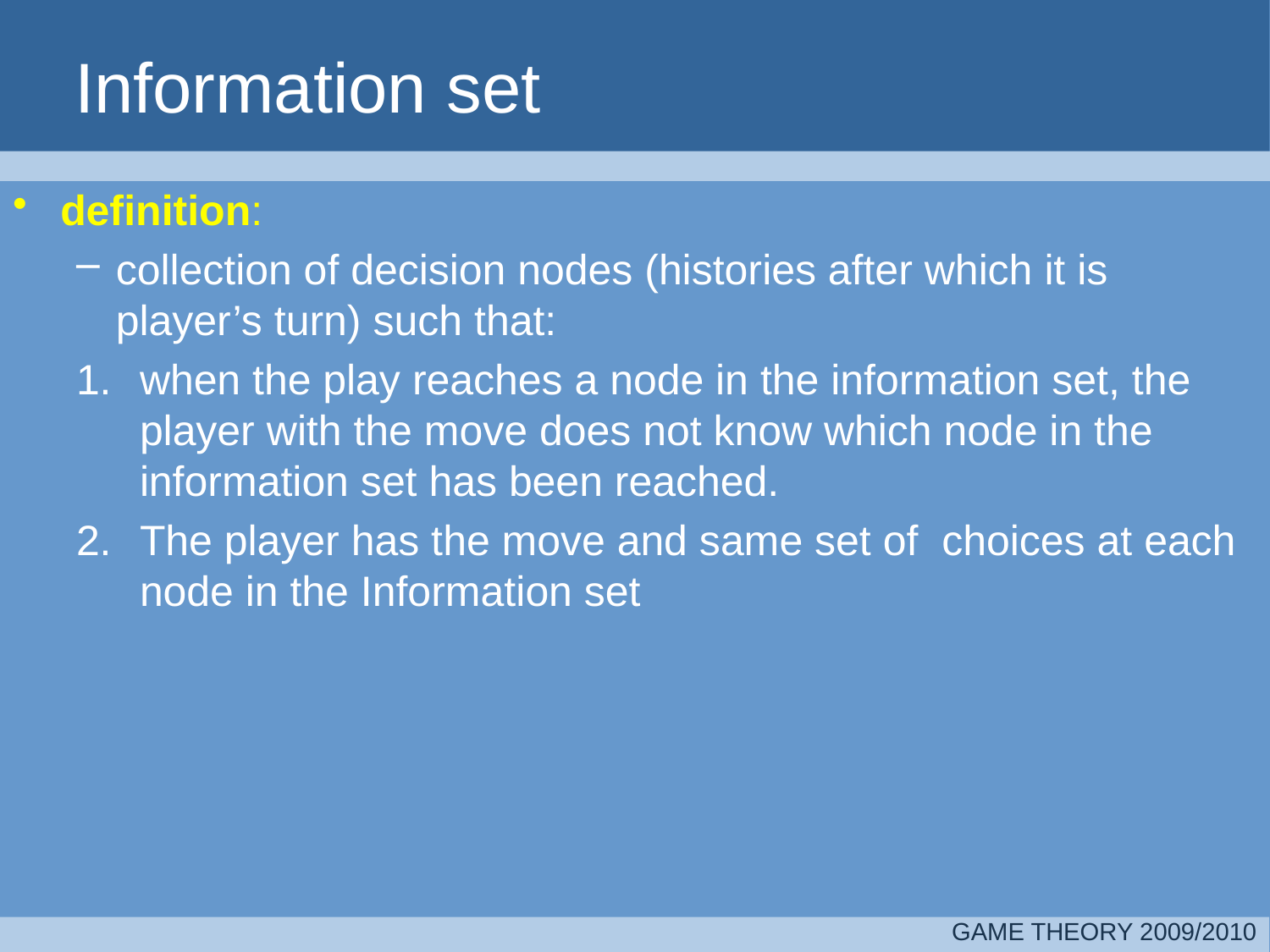

Information set
definition:
collection of decision nodes (histories after which it is player’s turn) such that:
when the play reaches a node in the information set, the player with the move does not know which node in the information set has been reached.
The player has the move and same set of  choices at each node in the Information set
GAME THEORY 2009/2010